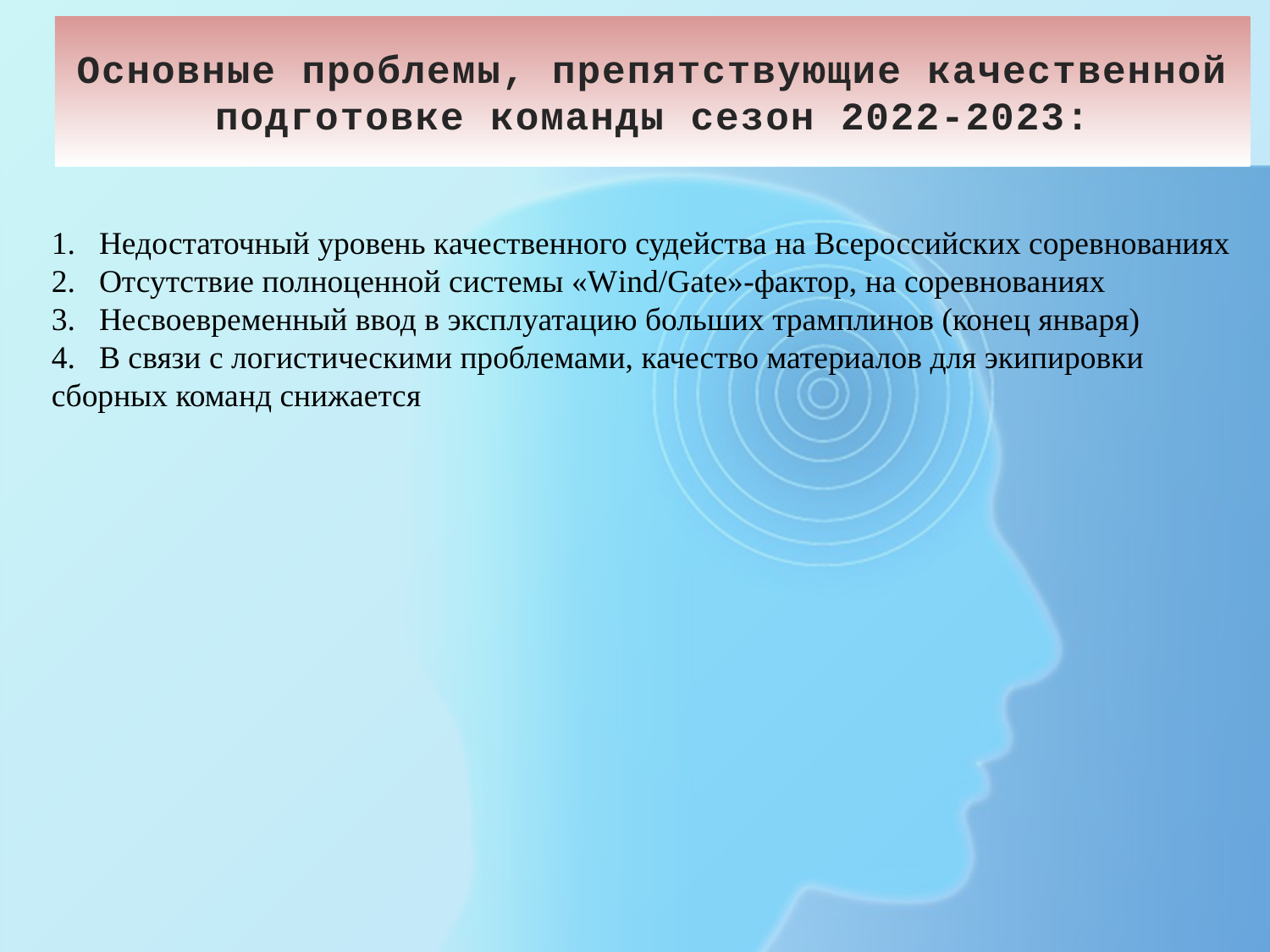

# Основные проблемы, препятствующие качественной подготовке команды сезон 2022-2023:
Недостаточный уровень качественного судейства на Всероссийских соревнованиях
Отсутствие полноценной системы «Wind/Gate»-фактор, на соревнованиях
Несвоевременный ввод в эксплуатацию больших трамплинов (конец января)
В связи с логистическими проблемами, качество материалов для экипировки
сборных команд снижается